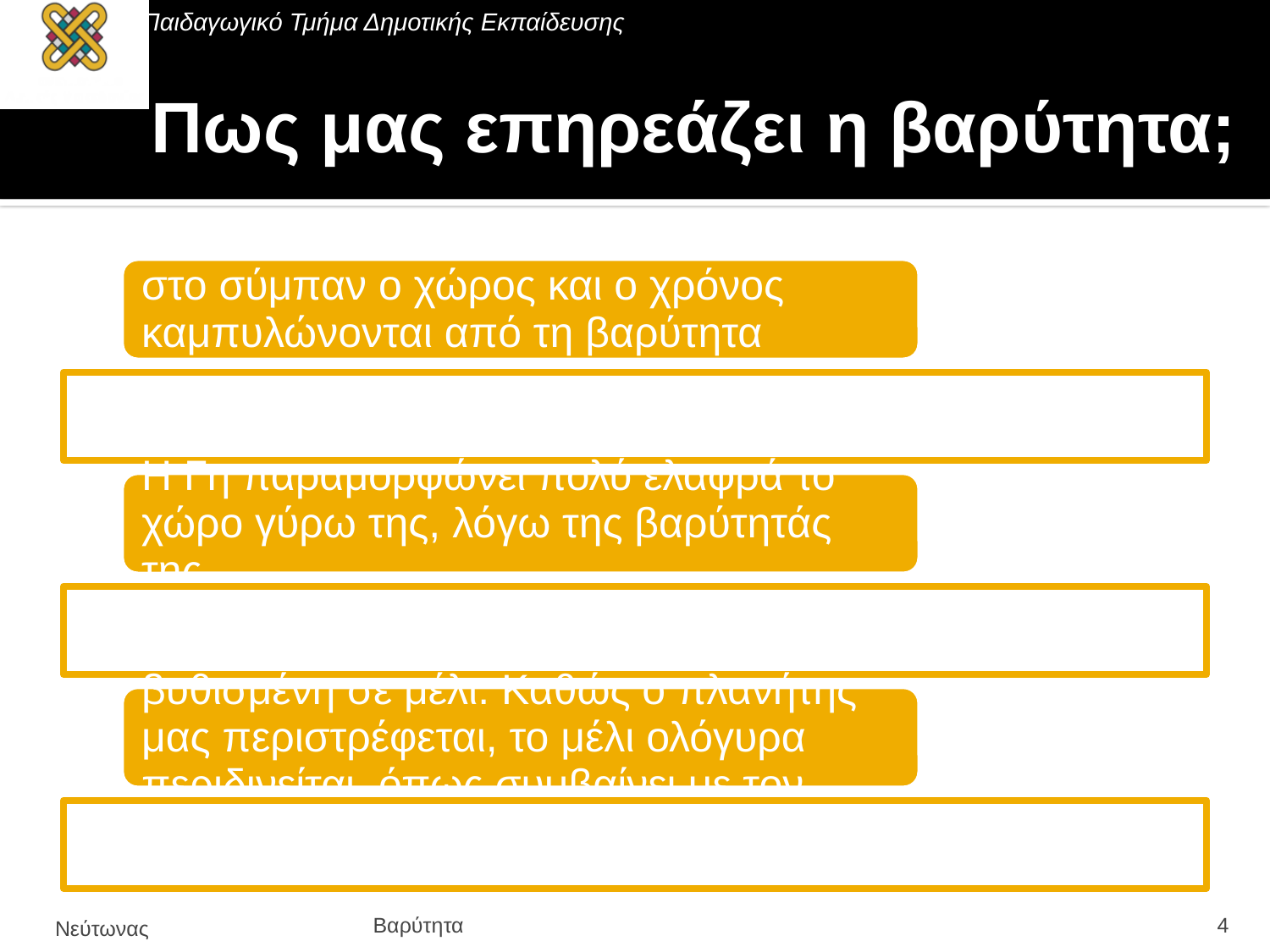

# Πως μας επηρεάζει η βαρύτητα;
στο σύμπαν ο χώρος και ο χρόνος καμπυλώνονται από τη βαρύτητα
Η Γη παραμορφώνει πολύ ελαφρά το χώρο γύρω της, λόγω της βαρύτητάς της
φανταστείτε τη Γη σαν να ήταν βυθισμένη σε μέλι. Καθώς ο πλανήτης μας περιστρέφεται, το μέλι ολόγυρα περιδινείται, όπως συμβαίνει με τον χώρο και τον χρόνο
Βαρύτητα
4
Νεύτωνας